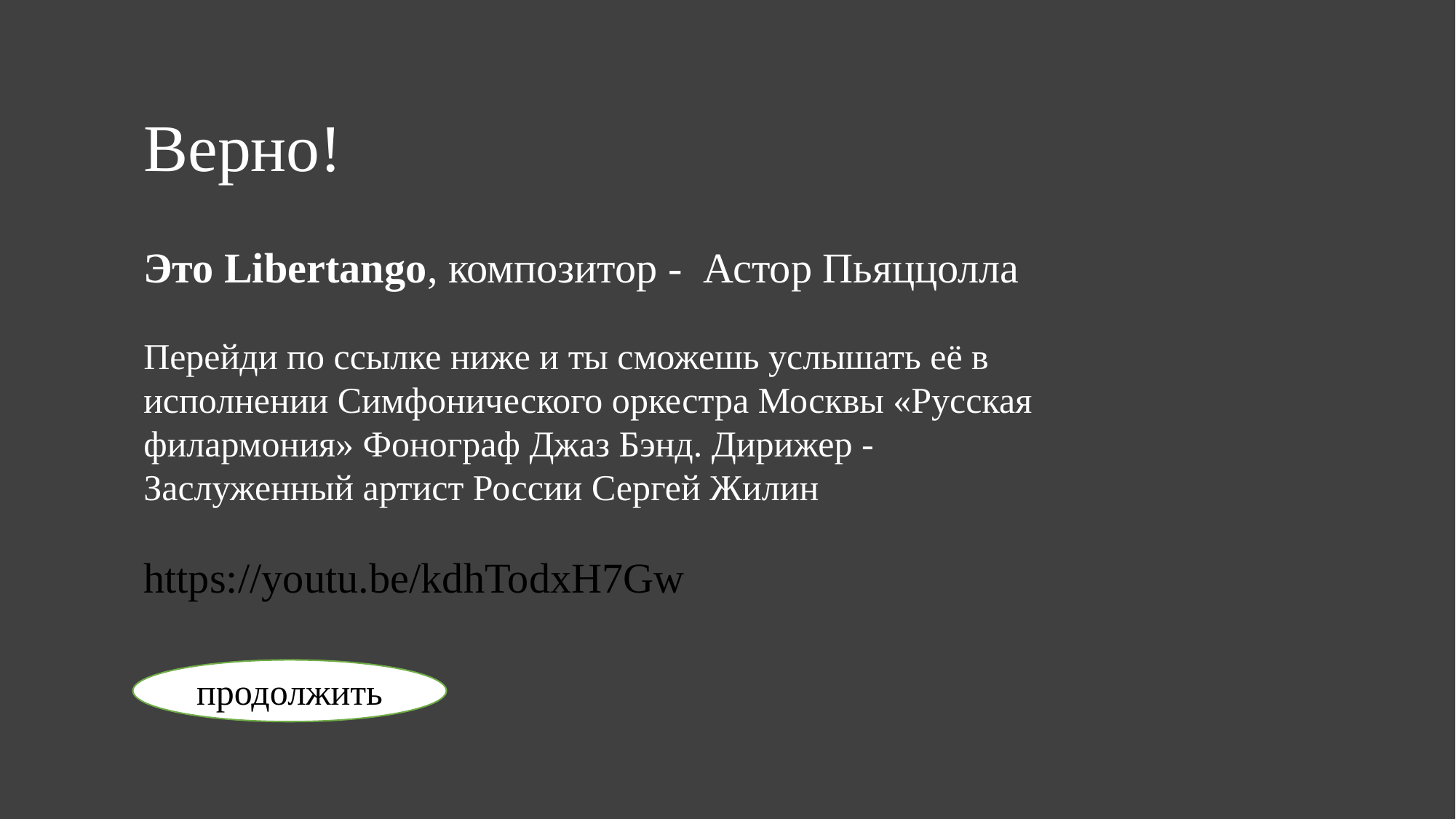

Верно!
Это Libertango, композитор -  Астор Пьяццолла
Перейди по ссылке ниже и ты сможешь услышать её в исполнении Симфонического оркестра Москвы «Русская филармония» Фонограф Джаз Бэнд. Дирижер - Заслуженный артист России Сергей Жилин
https://youtu.be/kdhTodxH7Gw
продолжить